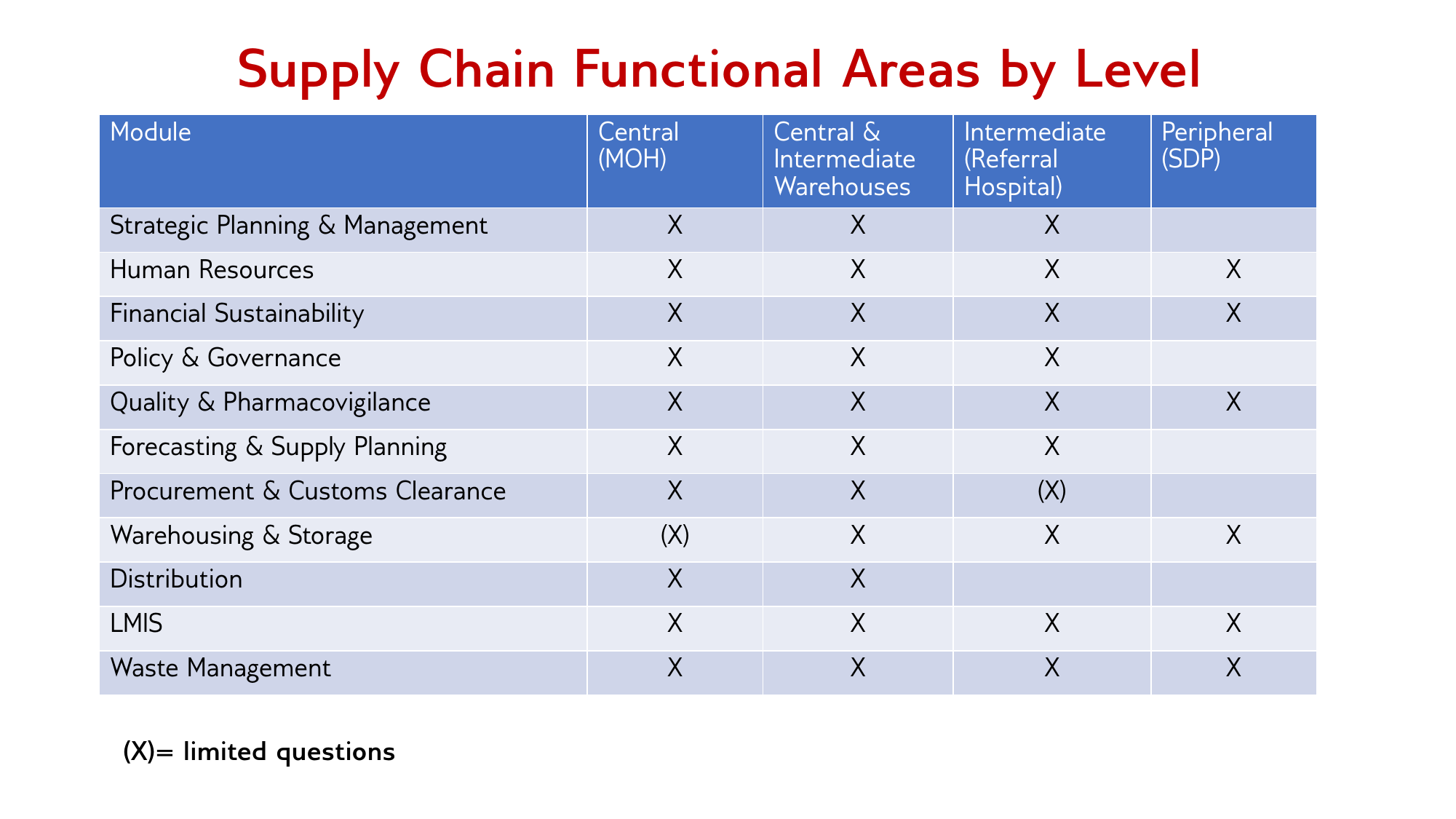

# Supply Chain Functional Areas by Level
| Module | Central (MOH) | Central & Intermediate Warehouses | Intermediate (Referral Hospital) | Peripheral (SDP) |
| --- | --- | --- | --- | --- |
| Strategic Planning & Management | X | X | X |  |
| Human Resources | X | X | X | X |
| Financial Sustainability | X | X | X | X |
| Policy & Governance | X | X | X |  |
| Quality & Pharmacovigilance | X | X | X | X |
| Forecasting & Supply Planning | X | X | X |  |
| Procurement & Customs Clearance | X | X | (X) |  |
| Warehousing & Storage | (X) | X | X | X |
| Distribution | X | X |  |  |
| LMIS | X | X | X | X |
| Waste Management | X | X | X | X |
(X)= limited questions